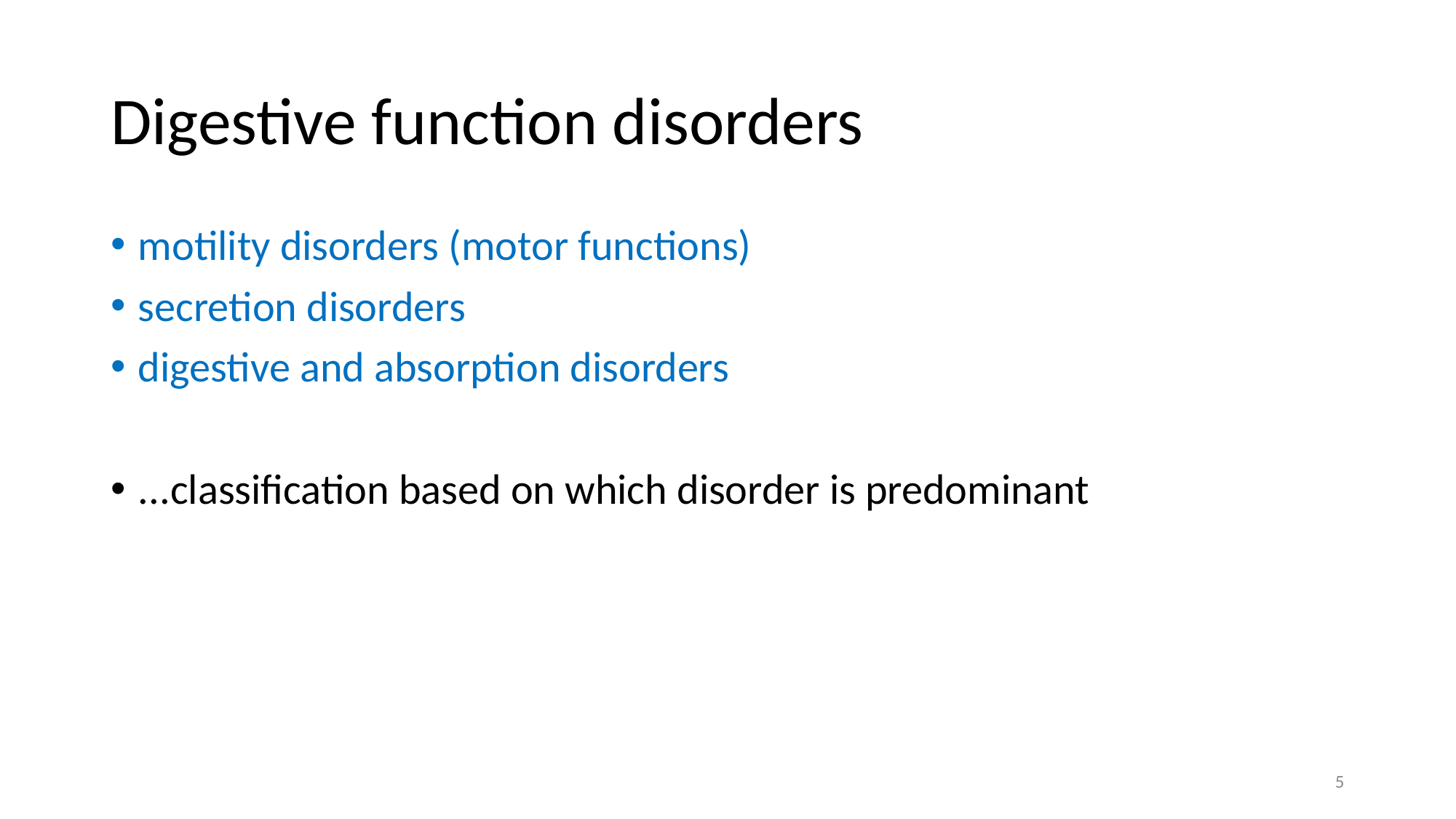

# Digestive function disorders
motility disorders (motor functions)
secretion disorders
digestive and absorption disorders

...classification based on which disorder is predominant
5